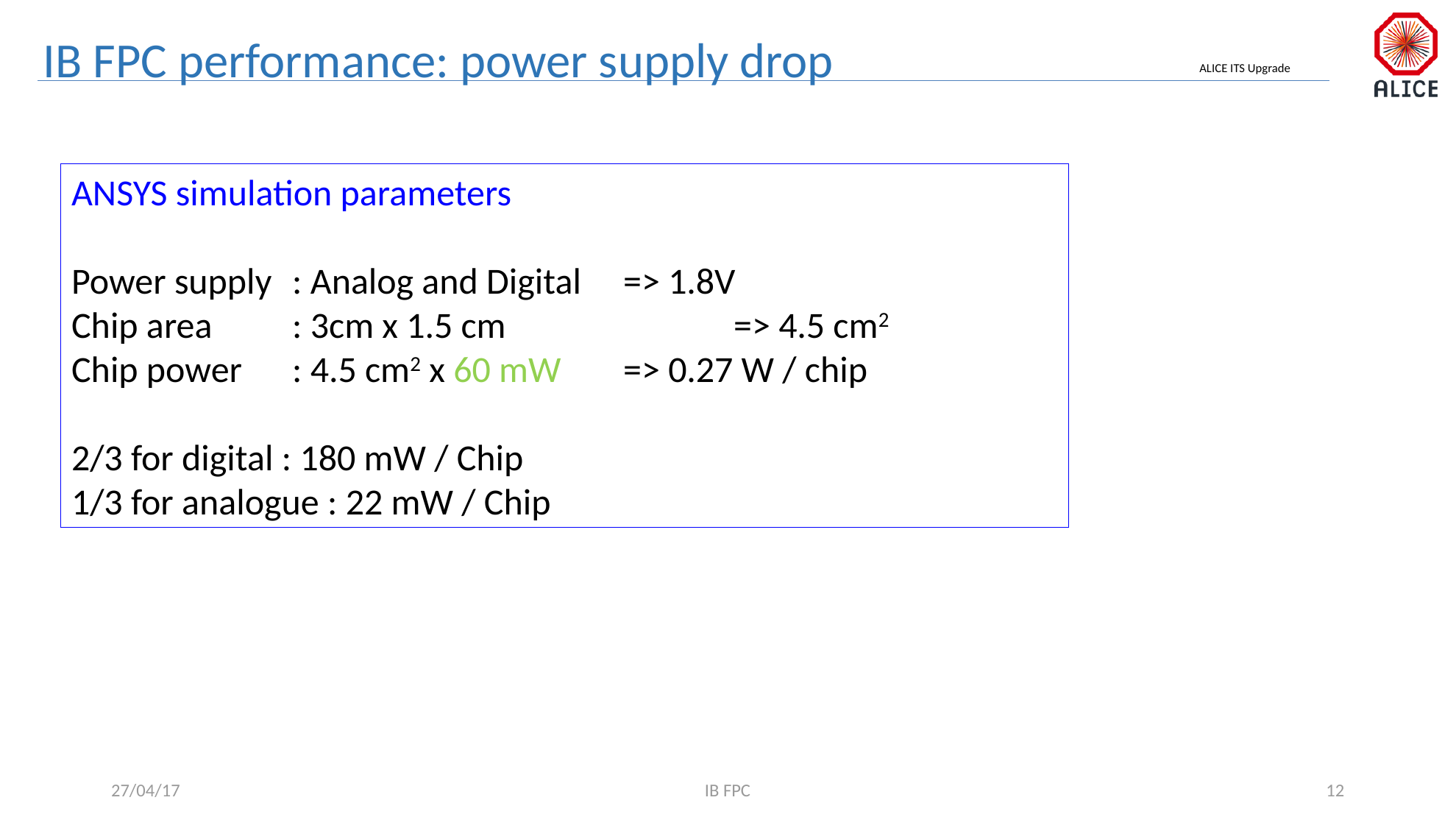

# IB FPC performance: power supply drop
ANSYS simulation parameters

Power supply 	: Analog and Digital	=> 1.8V
Chip area	: 3cm x 1.5 cm 	 	=> 4.5 cm2
Chip power	: 4.5 cm2 x 60 mW	=> 0.27 W / chip

2/3 for digital : 180 mW / Chip
1/3 for analogue : 22 mW / Chip
27/04/17
IB FPC
12